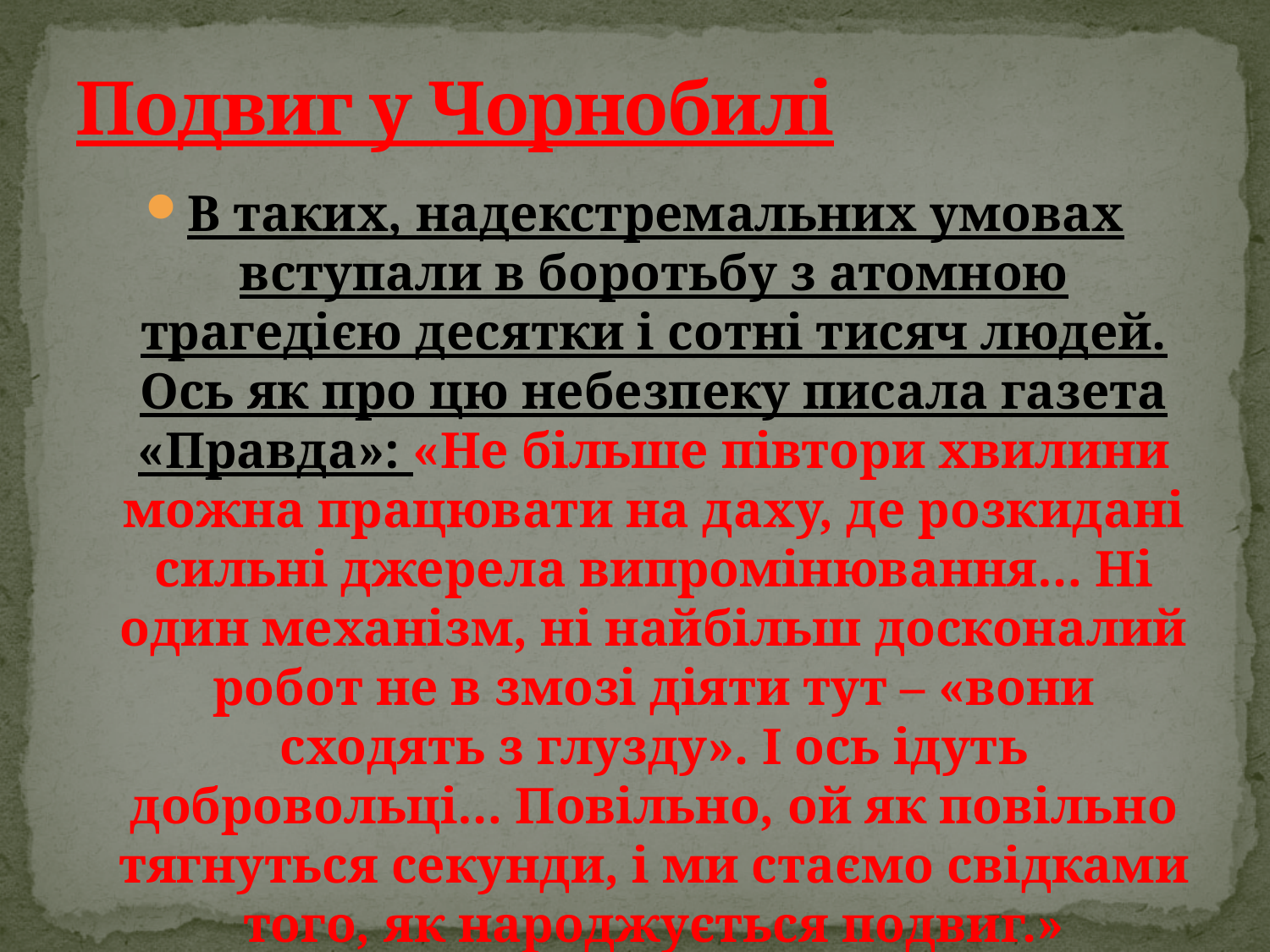

# Подвиг у Чорнобилі
В таких, надекстремальних умовах вступали в боротьбу з атомною трагедією десятки і сотні тисяч людей. Ось як про цю небезпеку писала газета «Правда»: «Не більше півтори хвилини можна працювати на даху, де розкидані сильні джерела випромінювання… Ні один механізм, ні найбільш досконалий робот не в змозі діяти тут – «вони сходять з глузду». І ось ідуть добровольці… Повільно, ой як повільно тягнуться секунди, і ми стаємо свідками того, як народжується подвиг.»